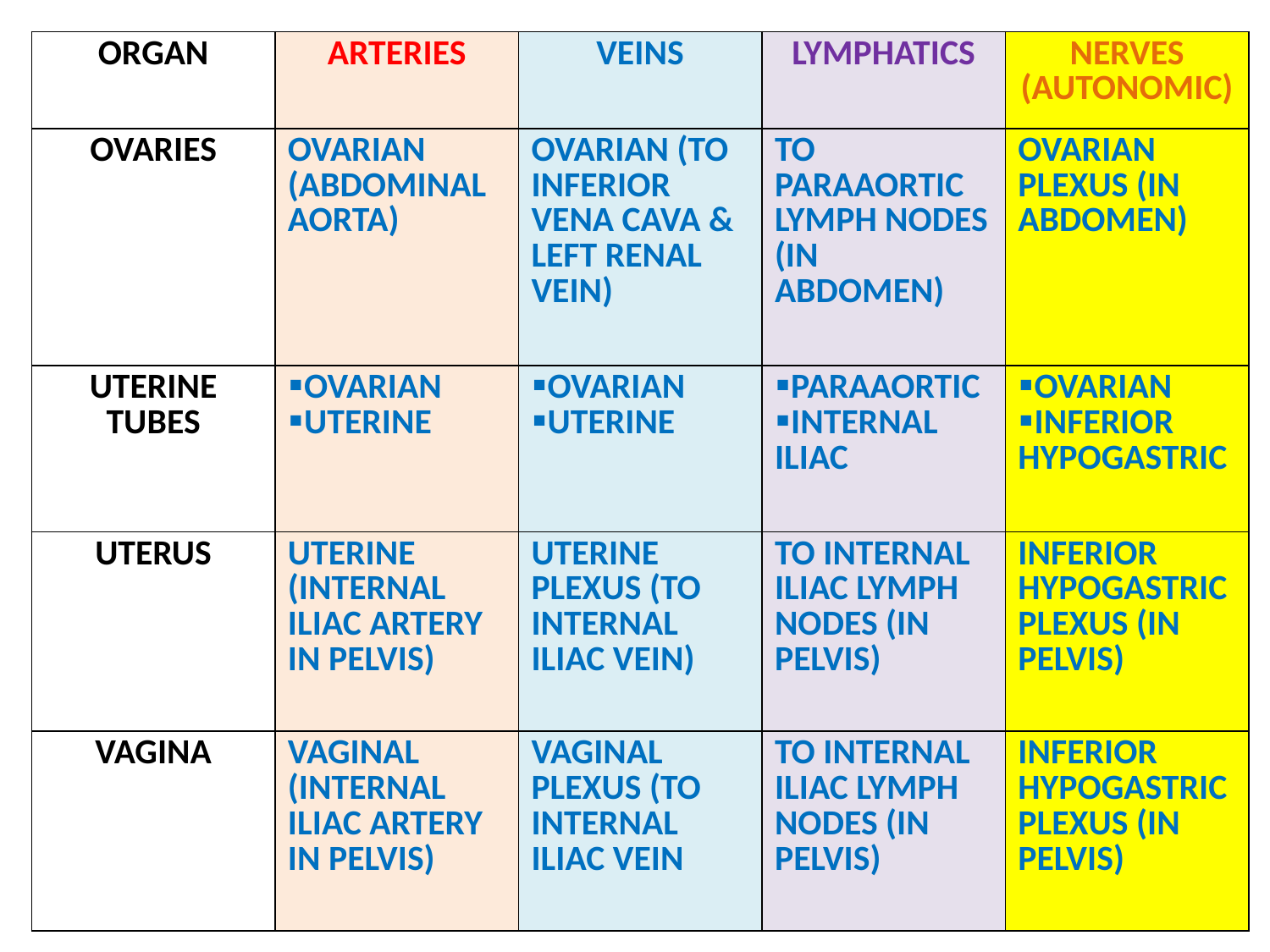

| ORGAN | ARTERIES | VEINS | LYMPHATICS | NERVES (AUTONOMIC) |
| --- | --- | --- | --- | --- |
| OVARIES | OVARIAN (ABDOMINAL AORTA) | OVARIAN (TO INFERIOR VENA CAVA & LEFT RENAL VEIN) | TO PARAAORTIC LYMPH NODES (IN ABDOMEN) | OVARIAN PLEXUS (IN ABDOMEN) |
| UTERINE TUBES | OVARIAN UTERINE | OVARIAN UTERINE | PARAAORTIC INTERNAL ILIAC | OVARIAN INFERIOR HYPOGASTRIC |
| UTERUS | UTERINE (INTERNAL ILIAC ARTERY IN PELVIS) | UTERINE PLEXUS (TO INTERNAL ILIAC VEIN) | TO INTERNAL ILIAC LYMPH NODES (IN PELVIS) | INFERIOR HYPOGASTRIC PLEXUS (IN PELVIS) |
| VAGINA | VAGINAL (INTERNAL ILIAC ARTERY IN PELVIS) | VAGINAL PLEXUS (TO INTERNAL ILIAC VEIN | TO INTERNAL ILIAC LYMPH NODES (IN PELVIS) | INFERIOR HYPOGASTRIC PLEXUS (IN PELVIS) |